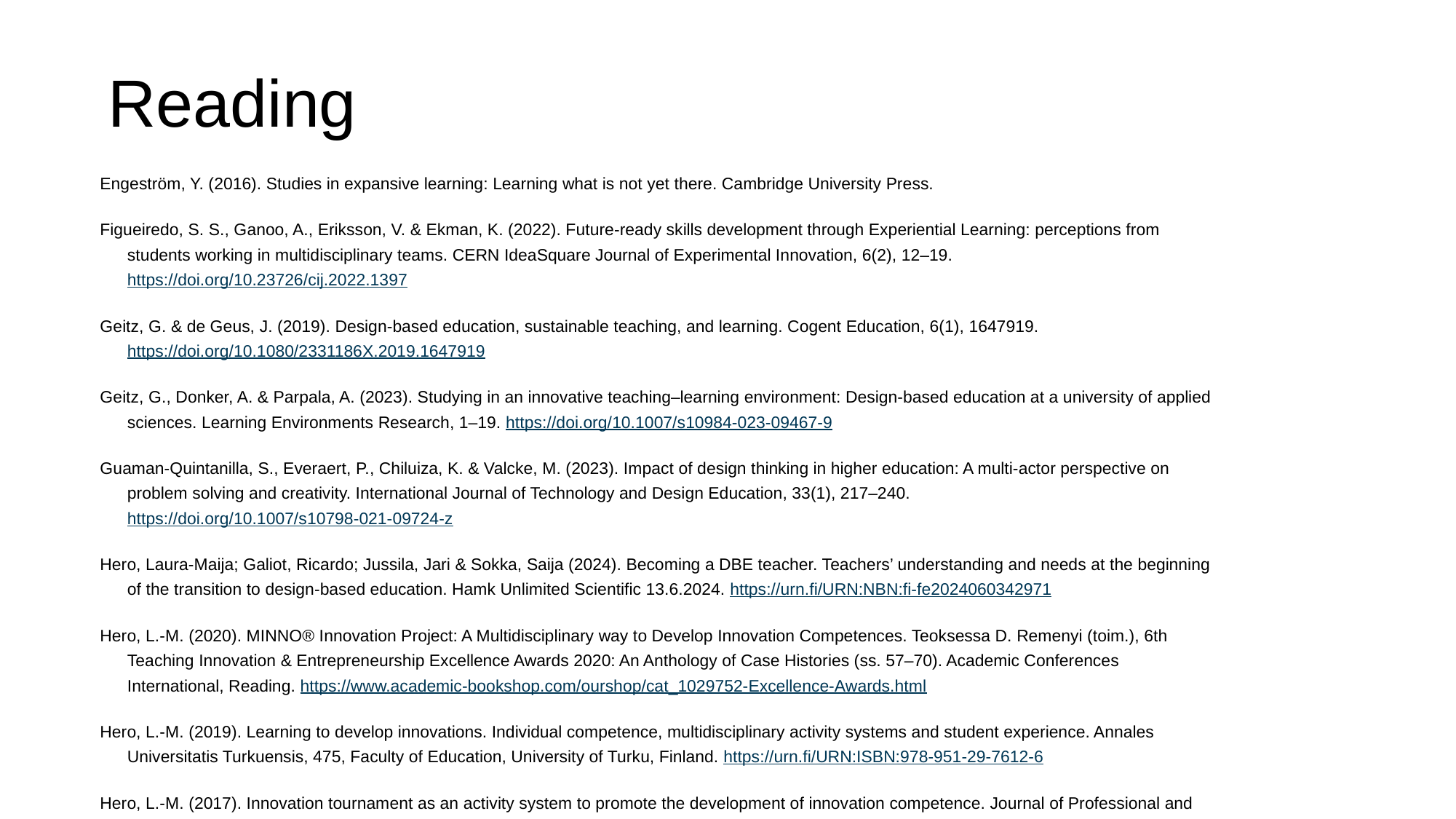

Reading
Engeström, Y. (2016). Studies in expansive learning: Learning what is not yet there. Cambridge University Press.
Figueiredo, S. S., Ganoo, A., Eriksson, V. & Ekman, K. (2022). Future-ready skills development through Experiential Learning: perceptions from students working in multidisciplinary teams. CERN IdeaSquare Journal of Experimental Innovation, 6(2), 12–19. https://doi.org/10.23726/cij.2022.1397
Geitz, G. & de Geus, J. (2019). Design-based education, sustainable teaching, and learning. Cogent Education, 6(1), 1647919. https://doi.org/10.1080/2331186X.2019.1647919
Geitz, G., Donker, A. & Parpala, A. (2023). Studying in an innovative teaching–learning environment: Design-based education at a university of applied sciences. Learning Environments Research, 1–19. https://doi.org/10.1007/s10984-023-09467-9
Guaman-Quintanilla, S., Everaert, P., Chiluiza, K. & Valcke, M. (2023). Impact of design thinking in higher education: A multi-actor perspective on problem solving and creativity. International Journal of Technology and Design Education, 33(1), 217–240. https://doi.org/10.1007/s10798-021-09724-z
Hero, Laura-Maija; Galiot, Ricardo; Jussila, Jari & Sokka, Saija (2024). Becoming a DBE teacher. Teachers’ understanding and needs at the beginning of the transition to design-based education. Hamk Unlimited Scientific 13.6.2024. https://urn.fi/URN:NBN:fi-fe2024060342971
Hero, L.-M. (2020). MINNO® Innovation Project: A Multidisciplinary way to Develop Innovation Competences. Teoksessa D. Remenyi (toim.), 6th Teaching Innovation & Entrepreneurship Excellence Awards 2020: An Anthology of Case Histories (ss. 57–70). Academic Conferences International, Reading. https://www.academic-bookshop.com/ourshop/cat_1029752-Excellence-Awards.html
Hero, L.-M. (2019). Learning to develop innovations. Individual competence, multidisciplinary activity systems and student experience. Annales Universitatis Turkuensis, 475, Faculty of Education, University of Turku, Finland. https://urn.fi/URN:ISBN:978-951-29-7612-6
Hero, L.-M. (2017). Innovation tournament as an activity system to promote the development of innovation competence. Journal of Professional and Vocational Education, 19(4), 8–31. https://journal.fi/akakk/article/view/84736